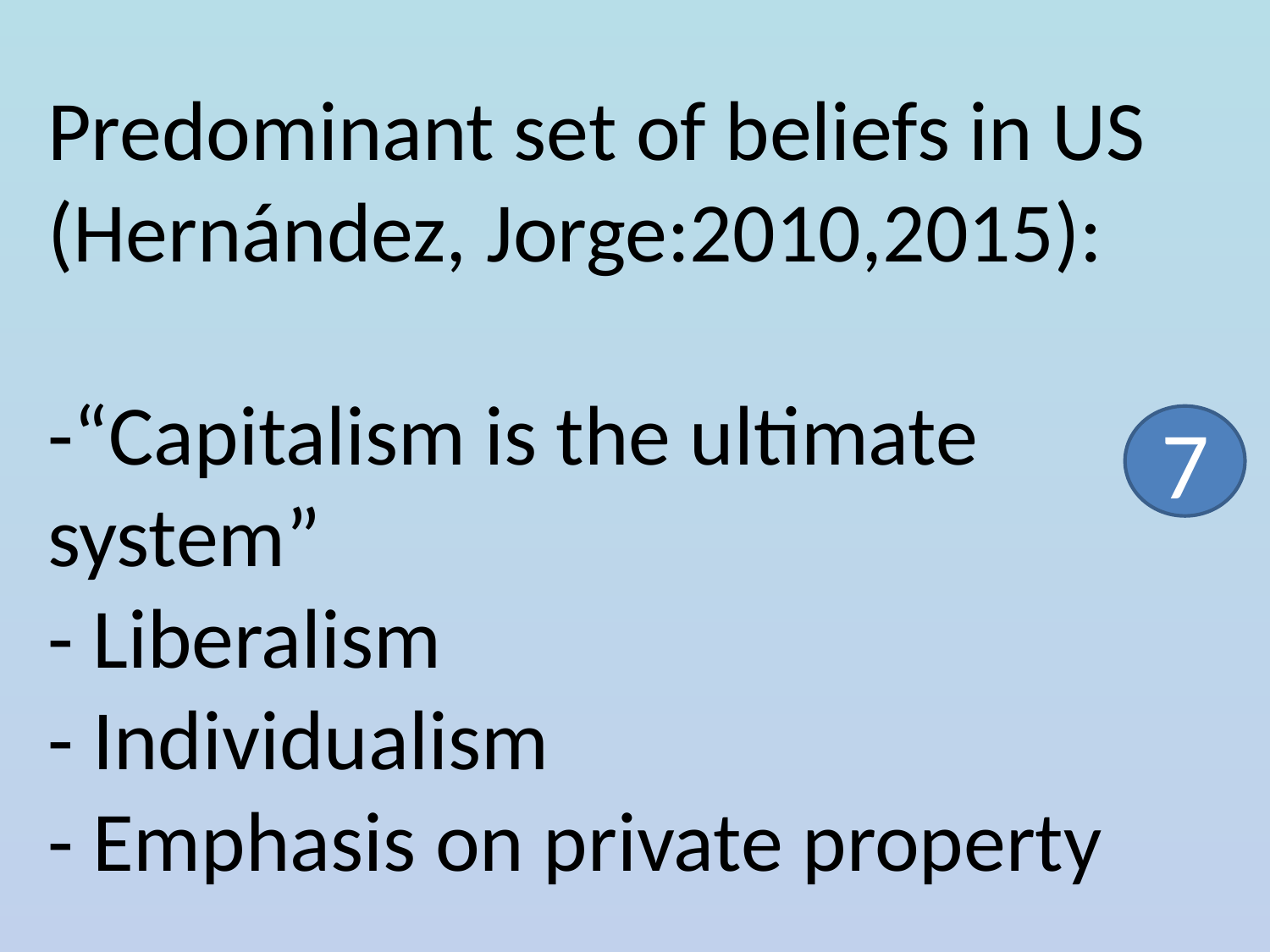

# Predominant set of beliefs in US (Hernández, Jorge:2010,2015): -“Capitalism is the ultimate system” - Liberalism - Individualism - Emphasis on private property
7